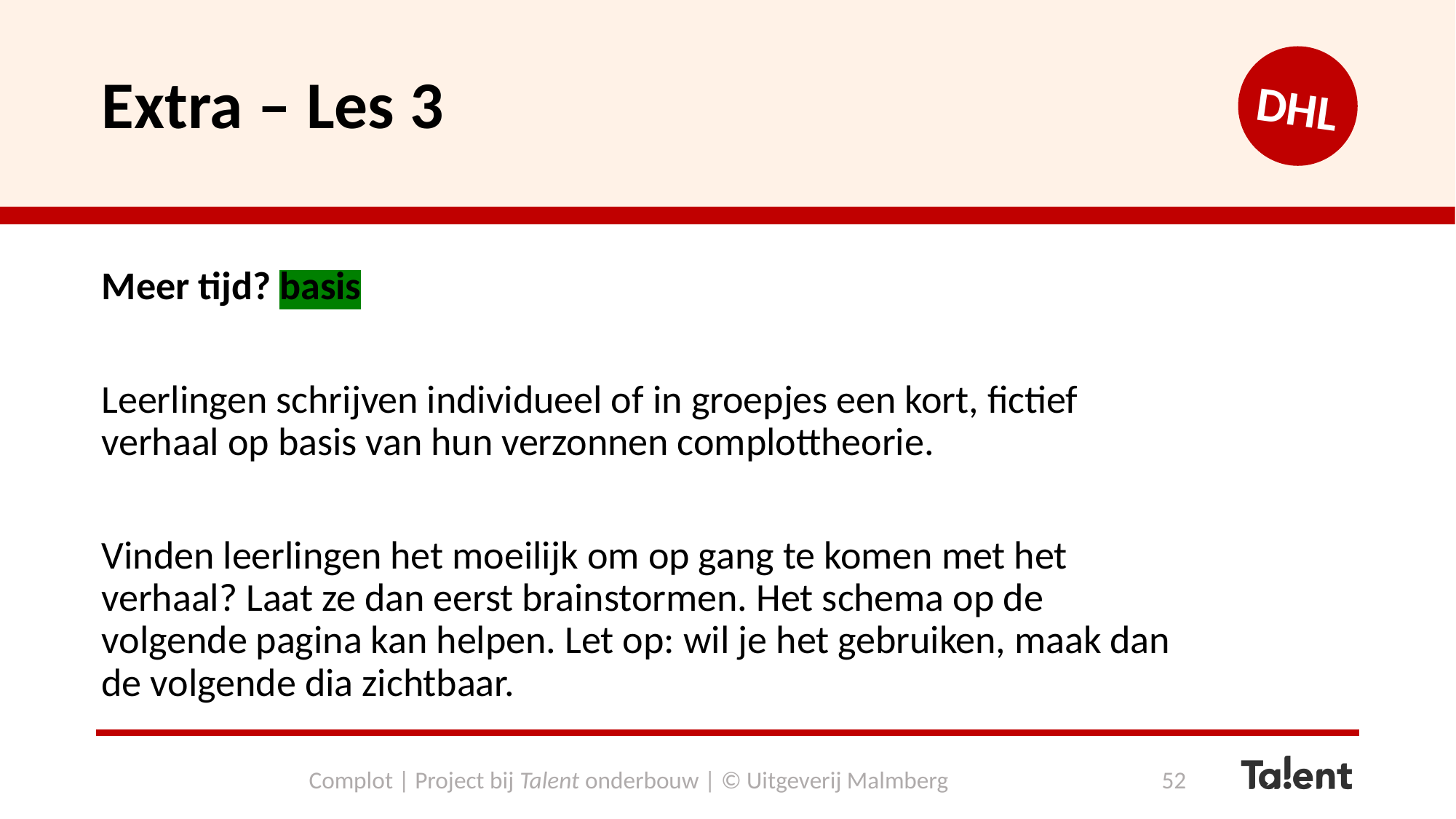

# Extra – Les 3
DHL
Meer tijd? basis

Leerlingen schrijven individueel of in groepjes een kort, fictief verhaal op basis van hun verzonnen complottheorie.

Vinden leerlingen het moeilijk om op gang te komen met het verhaal? Laat ze dan eerst brainstormen. Het schema op de volgende pagina kan helpen. Let op: wil je het gebruiken, maak dan de volgende dia zichtbaar.
Complot | Project bij Talent onderbouw | © Uitgeverij Malmberg
52